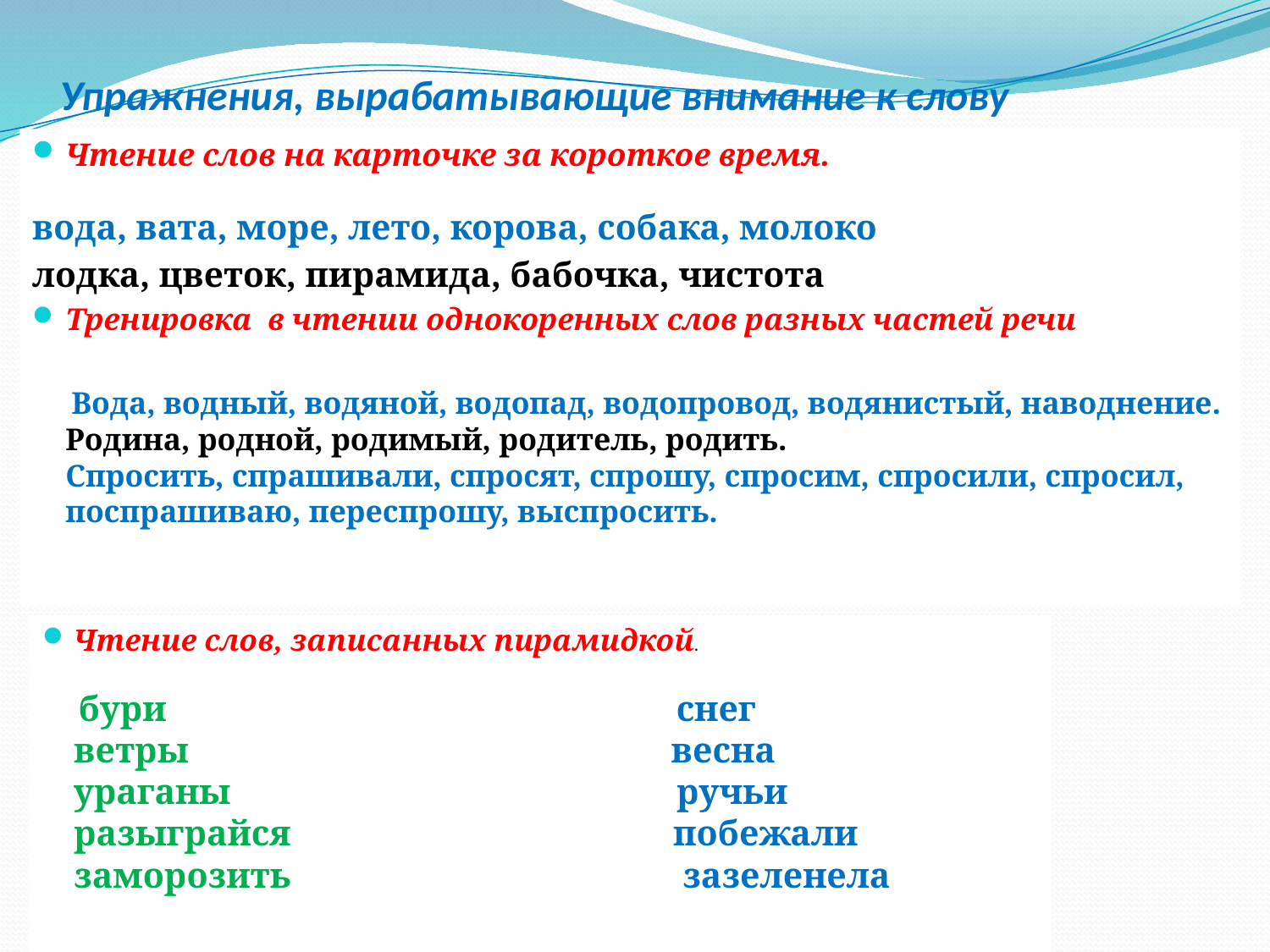

# Упражнения, вырабатывающие внимание к слову
Чтение слов на карточке за короткое время.
вода, вата, море, лето, корова, собака, молоко
лодка, цветок, пирамида, бабочка, чистота
Тренировка  в чтении однокоренных слов разных частей речи

     Вода, водный, водяной, водопад, водопровод, водянистый, наводнение.
Родина, родной, родимый, родитель, родить.
Спросить, спрашивали, спросят, спрошу, спросим, спросили, спросил, поспрашиваю, переспрошу, выспросить.

Чтение слов, записанных пирамидкой.

    бури                                                        снег           
ветры                                                     весна
ураганы                                                 ручьи    
разыграйся                                          побежали
заморозить                                           зазеленела